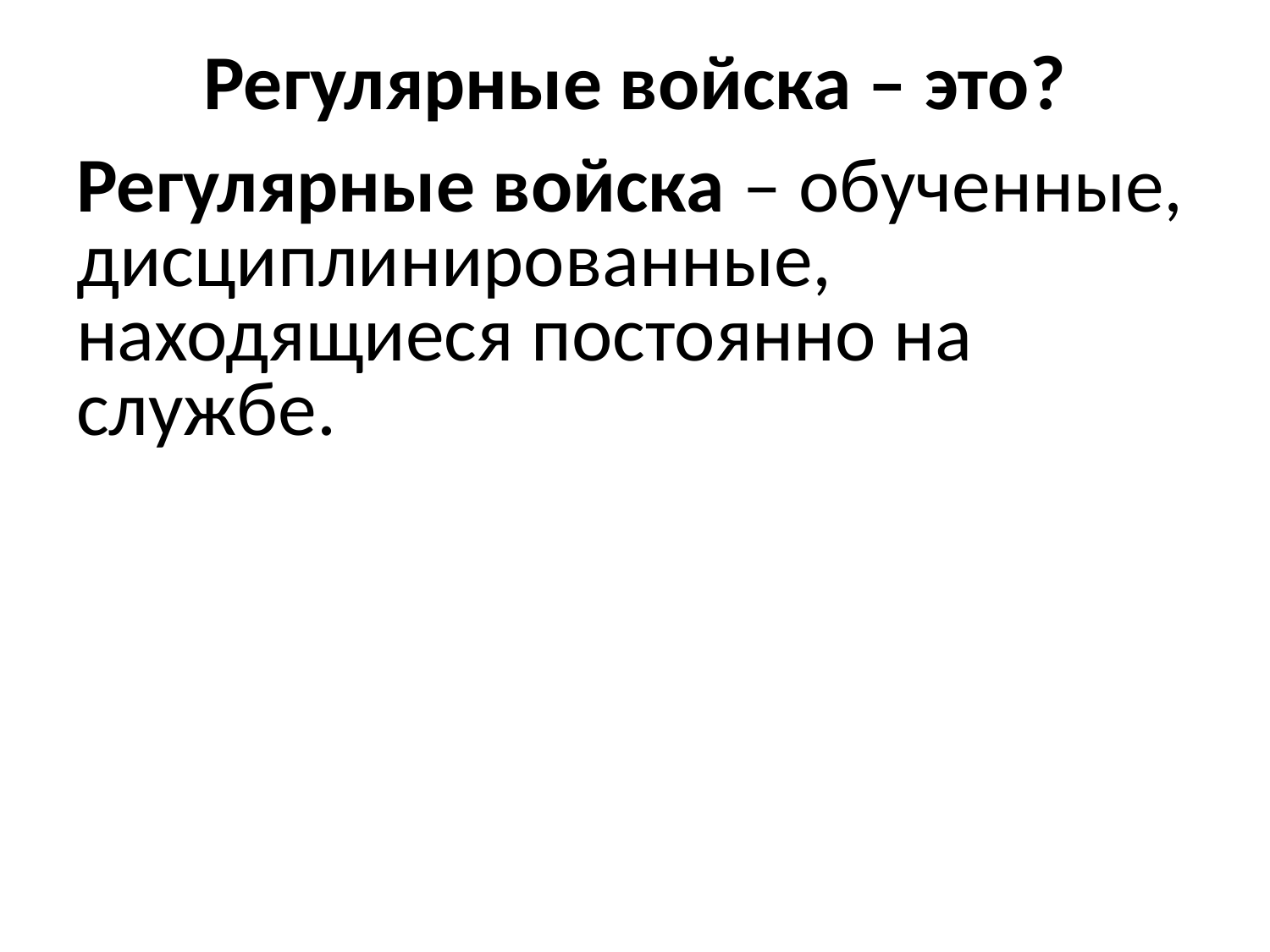

# Регулярные войска – это?
Регулярные войска – обученные, дисциплинированные, находящиеся постоянно на службе.